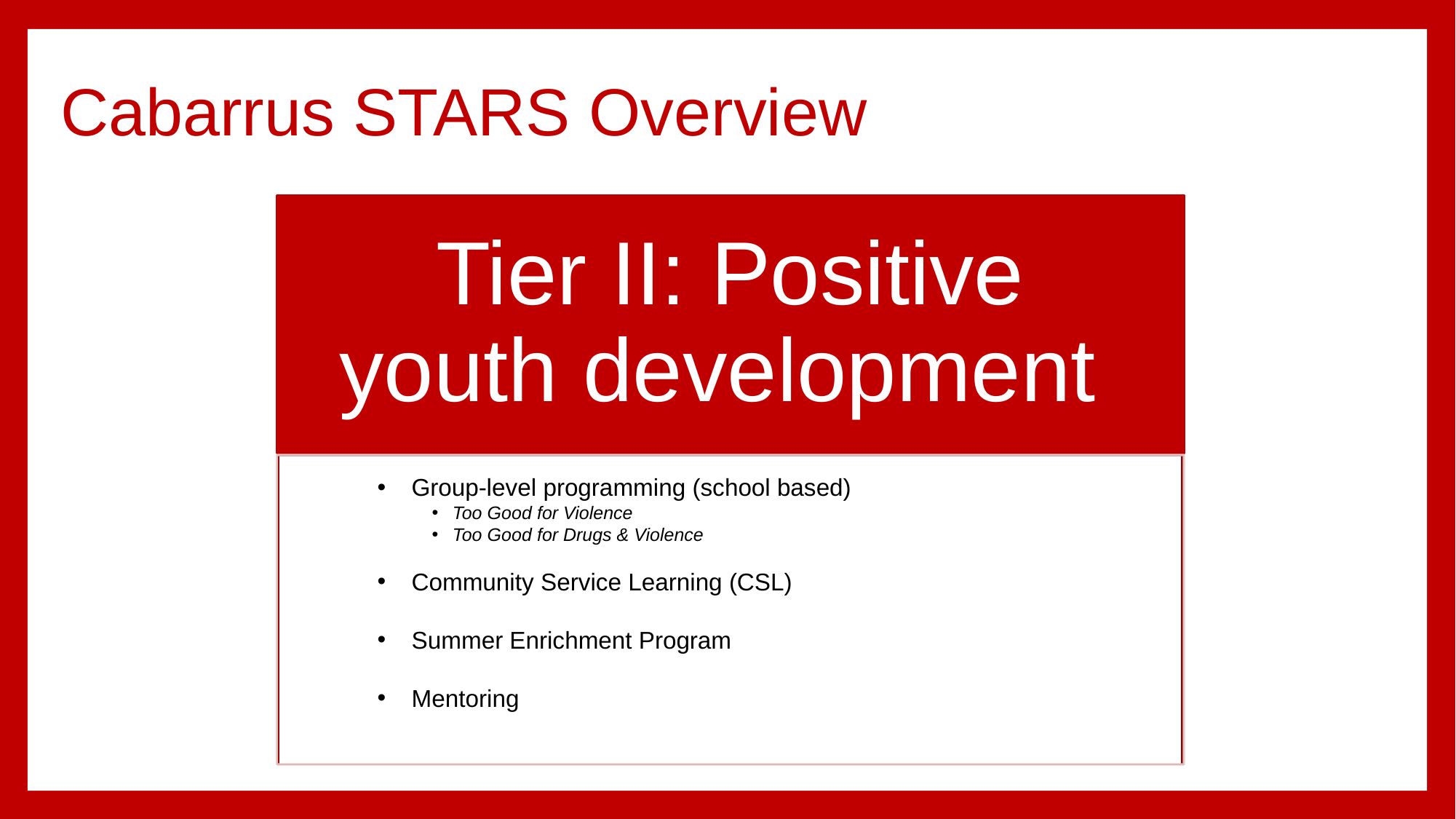

# Cabarrus STARS Overview
Tier II: Positive youth development
Group-level programming (school based)
Too Good for Violence
Too Good for Drugs & Violence

Community Service Learning (CSL)

Summer Enrichment Program

Mentoring